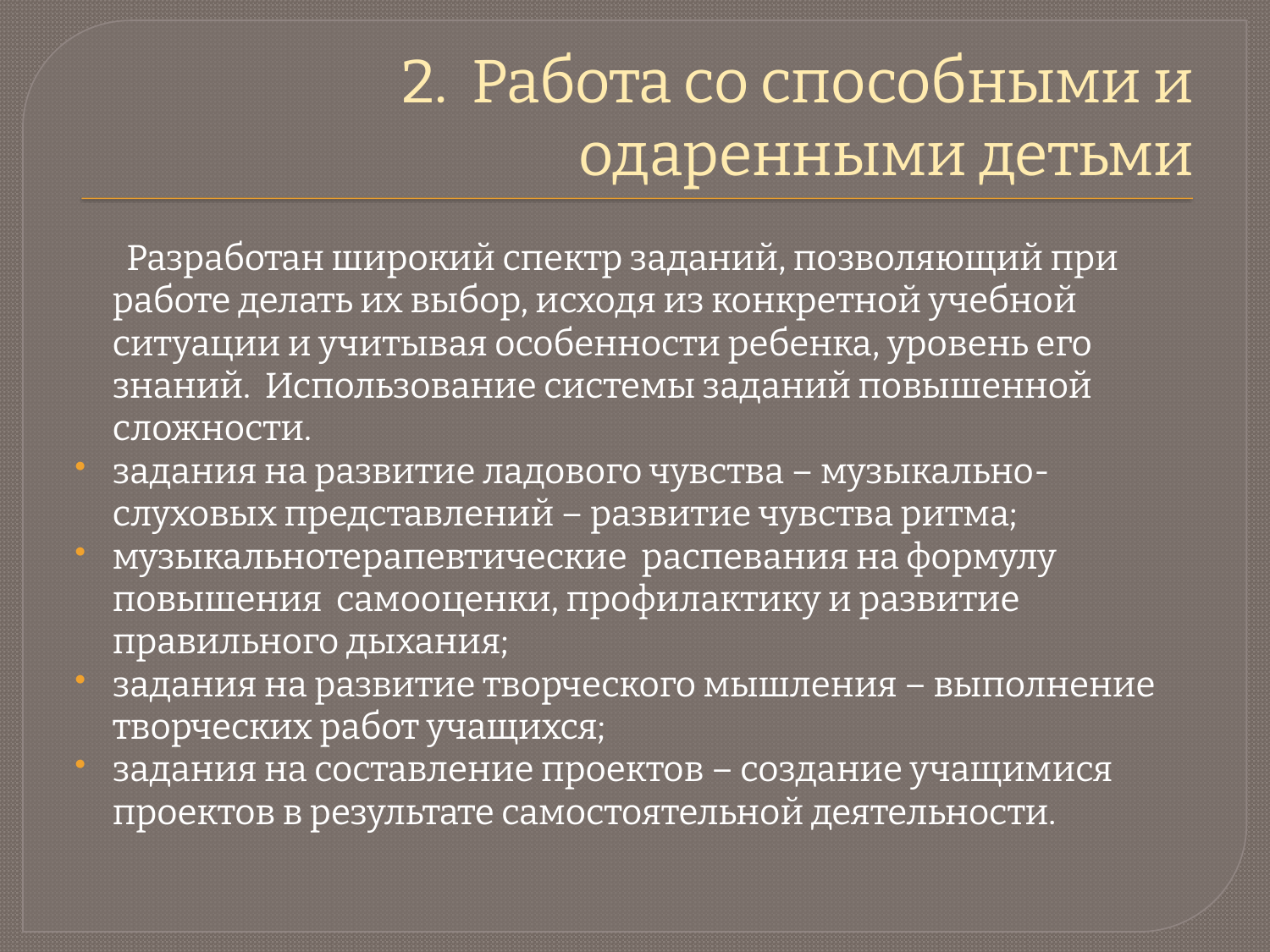

# 2.  Работа со способными и одаренными детьми
       Разработан широкий спектр заданий, позволяющий при работе делать их выбор, исходя из конкретной учебной ситуации и учитывая особенности ребенка, уровень его знаний.  Использование системы заданий повышенной сложности.
задания на развитие ладового чувства – музыкально-слуховых представлений – развитие чувства ритма;
музыкальнотерапевтические  распевания на формулу повышения  самооценки, профилактику и развитие правильного дыхания;
задания на развитие творческого мышления – выполнение творческих работ учащихся;
задания на составление проектов – создание учащимися проектов в результате самостоятельной деятельности.